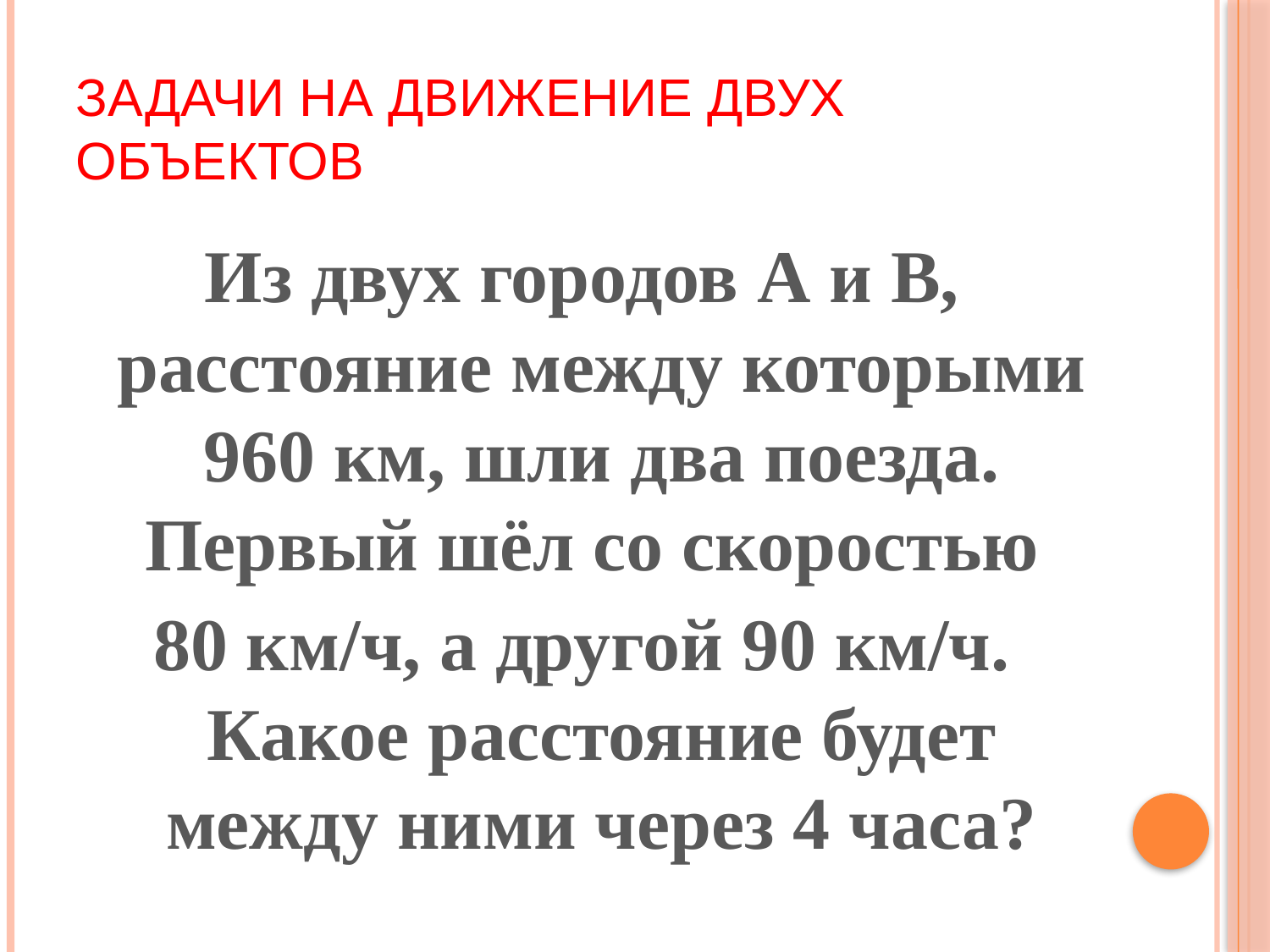

# Задачи на движение двух объектов
Из двух городов А и В, расстояние между которыми 960 км, шли два поезда. Первый шёл со скоростью
80 км/ч, а другой 90 км/ч. Какое расстояние будет между ними через 4 часа?